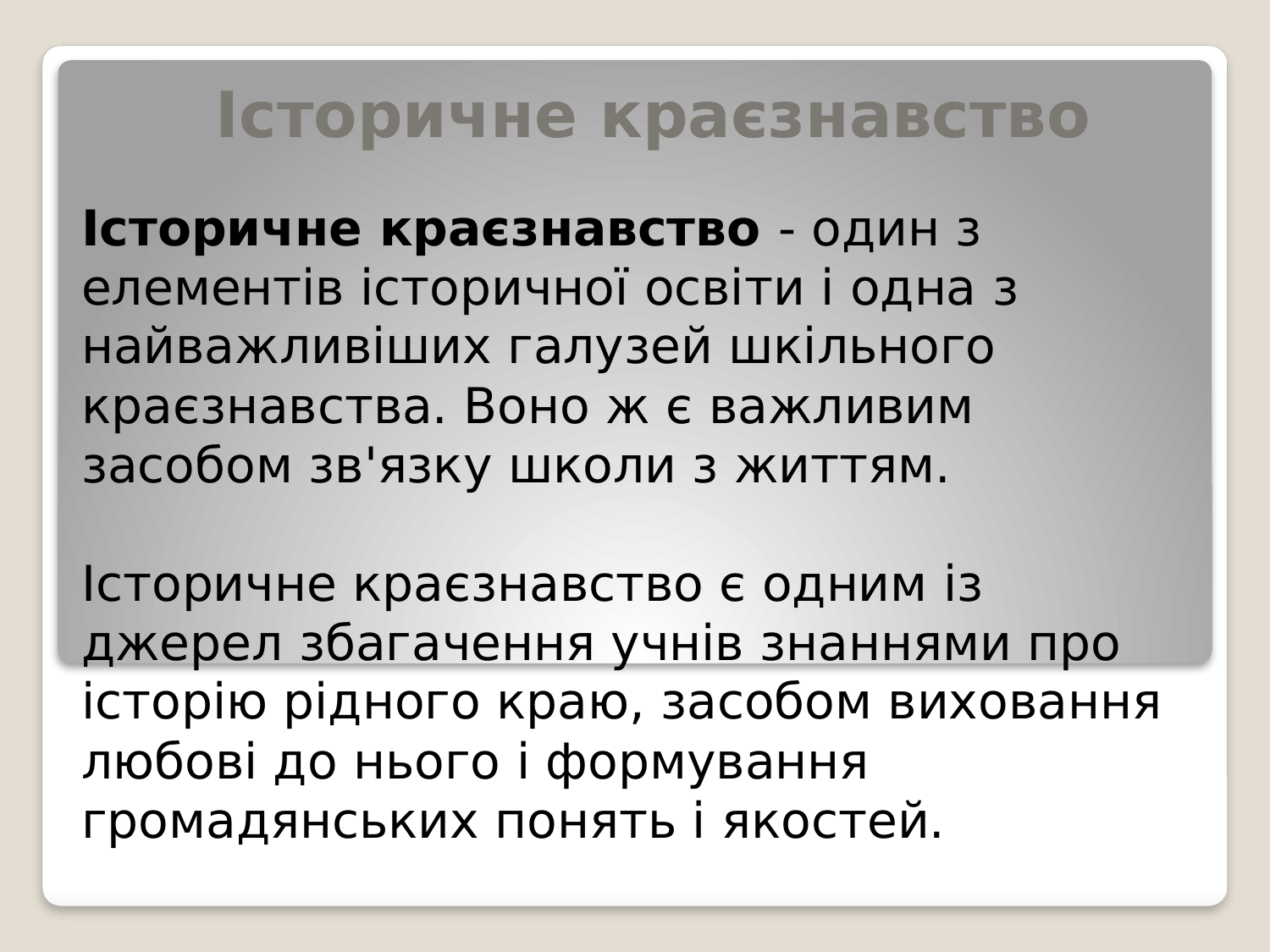

# Історичне краєзнавство
Історичне краєзнавство - один з елементів історичної освіти і одна з найважливіших галузей шкільного краєзнавства. Воно ж є важливим засобом зв'язку школи з життям.

Історичне краєзнавство є одним із джерел збагачення учнів знаннями про історію рідного краю, засобом виховання любові до нього і формування громадянських понять і якостей.